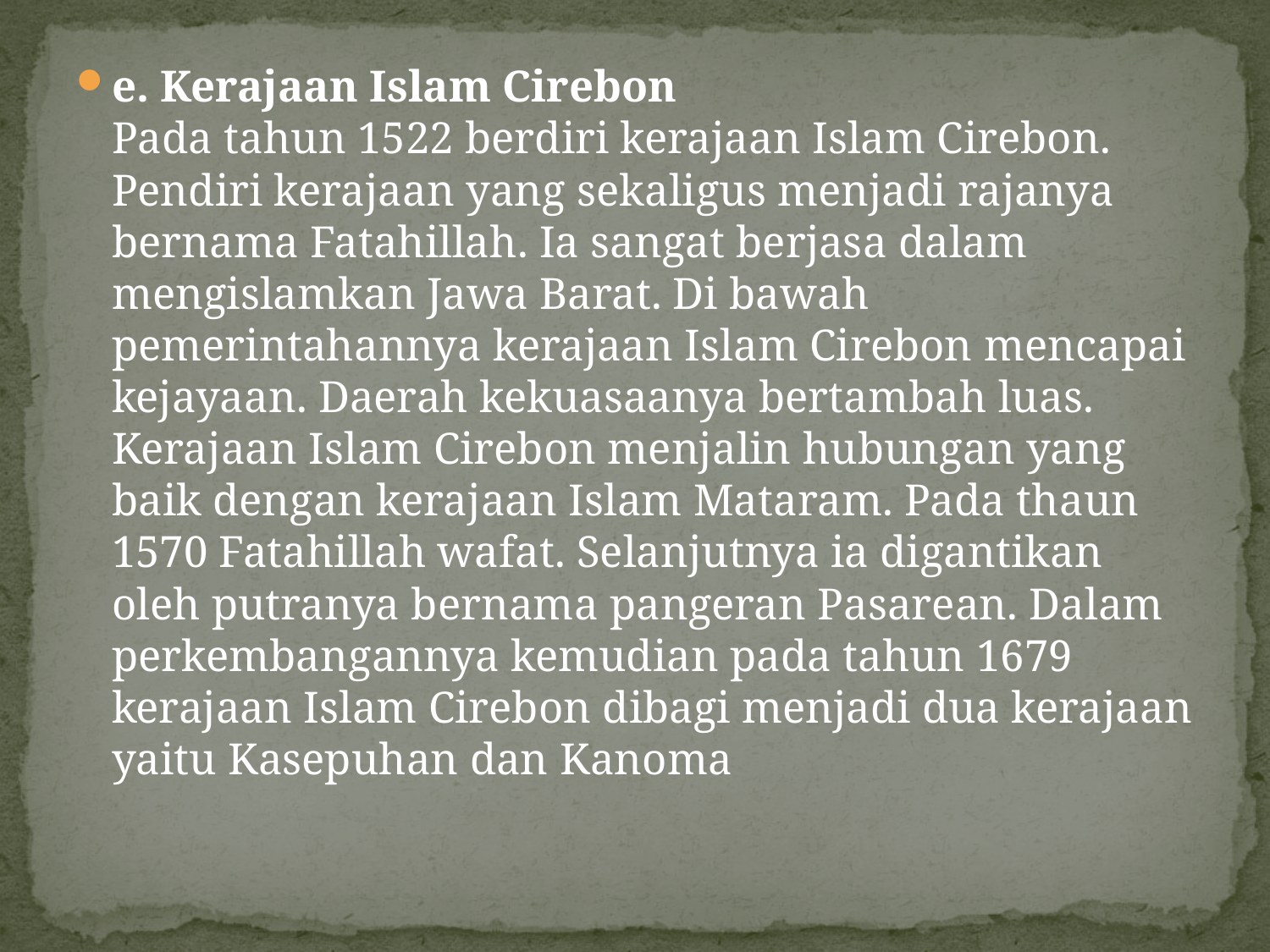

e. Kerajaan Islam Cirebon
Pada tahun 1522 berdiri kerajaan Islam Cirebon. Pendiri kerajaan yang sekaligus menjadi rajanya bernama Fatahillah. Ia sangat berjasa dalam mengislamkan Jawa Barat. Di bawah pemerintahannya kerajaan Islam Cirebon mencapai kejayaan. Daerah kekuasaanya bertambah luas. Kerajaan Islam Cirebon menjalin hubungan yang baik dengan kerajaan Islam Mataram. Pada thaun 1570 Fatahillah wafat. Selanjutnya ia digantikan oleh putranya bernama pangeran Pasarean. Dalam perkembangannya kemudian pada tahun 1679 kerajaan Islam Cirebon dibagi menjadi dua kerajaan yaitu Kasepuhan dan Kanoma